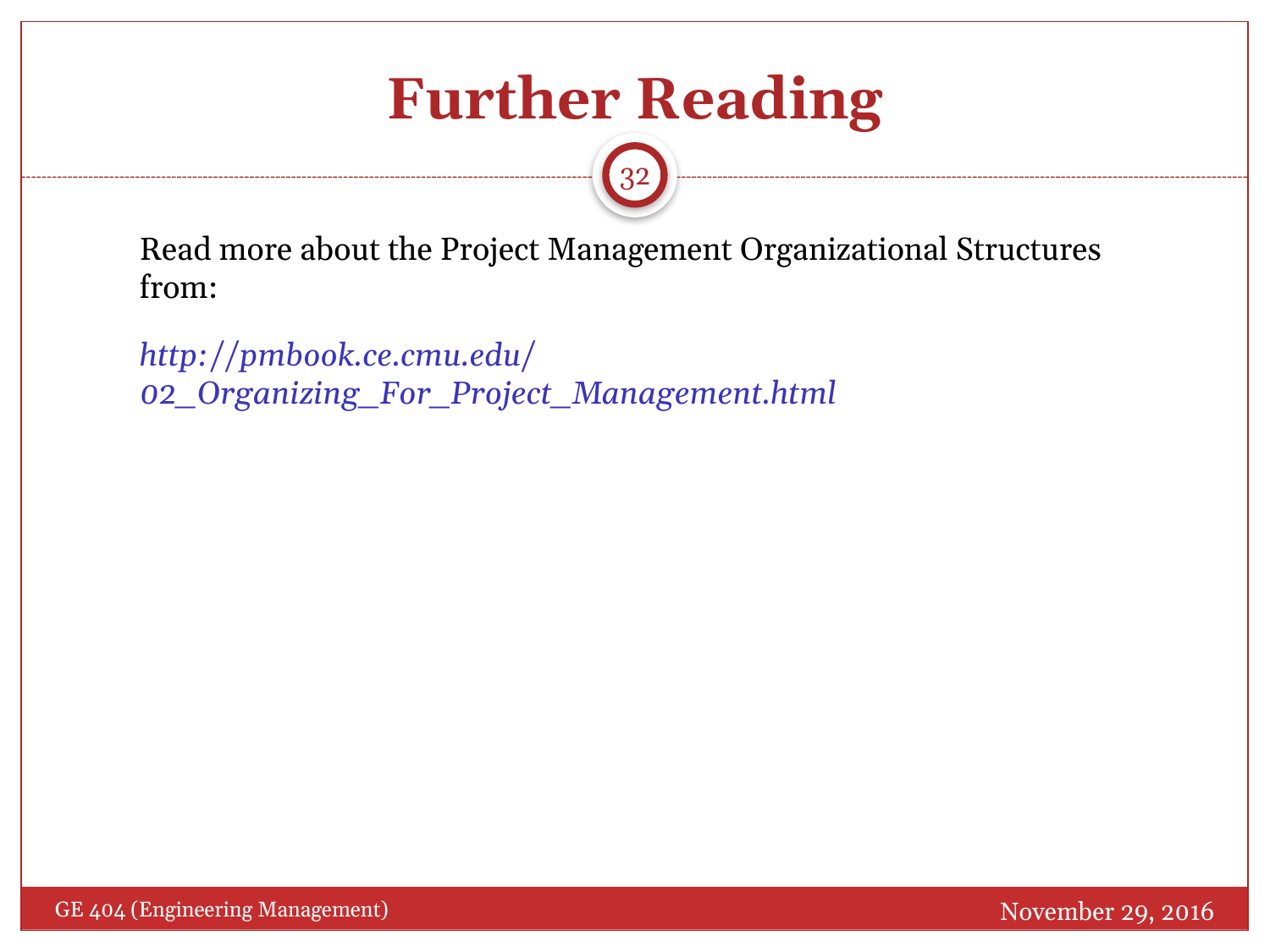

# Further Reading
32
Read more about the Project Management Organizational Structures
from:
http://pmbook.ce.cmu.edu/02_Organizing_For_Project_Management.html
November 29, 2016
GE 404 (Engineering Management)